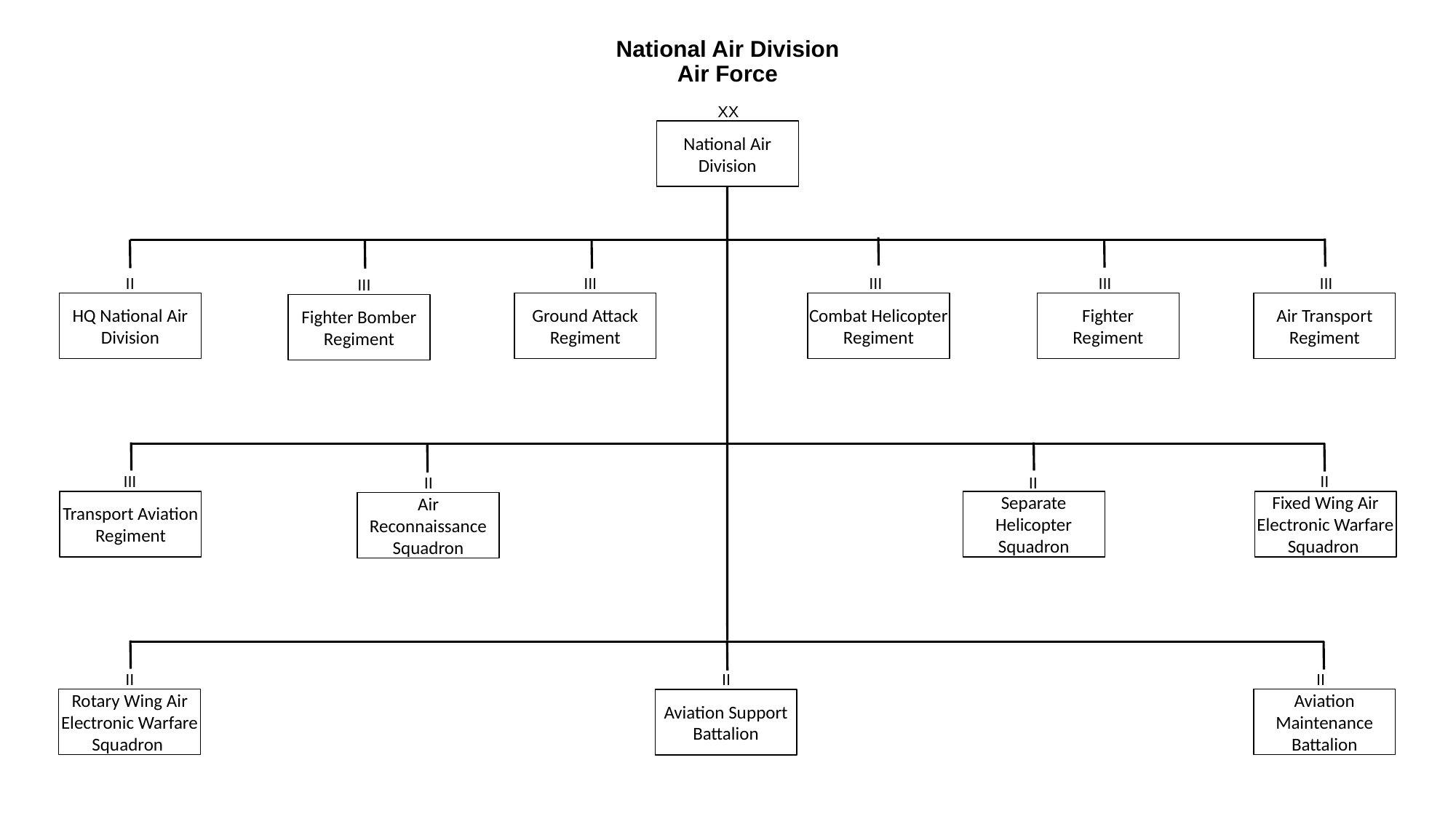

# National Air Division Air Force
XX
National Air Division
II
III
III
III
III
III
HQ National Air Division
Ground Attack Regiment
Combat Helicopter Regiment
Fighter
Regiment
Air Transport Regiment
Fighter Bomber Regiment
III
II
II
II
Separate Helicopter Squadron
Transport Aviation Regiment
Fixed Wing Air Electronic Warfare Squadron
Air Reconnaissance Squadron
II
II
II
Rotary Wing Air Electronic Warfare Squadron
Aviation Maintenance
Battalion
Aviation Support Battalion